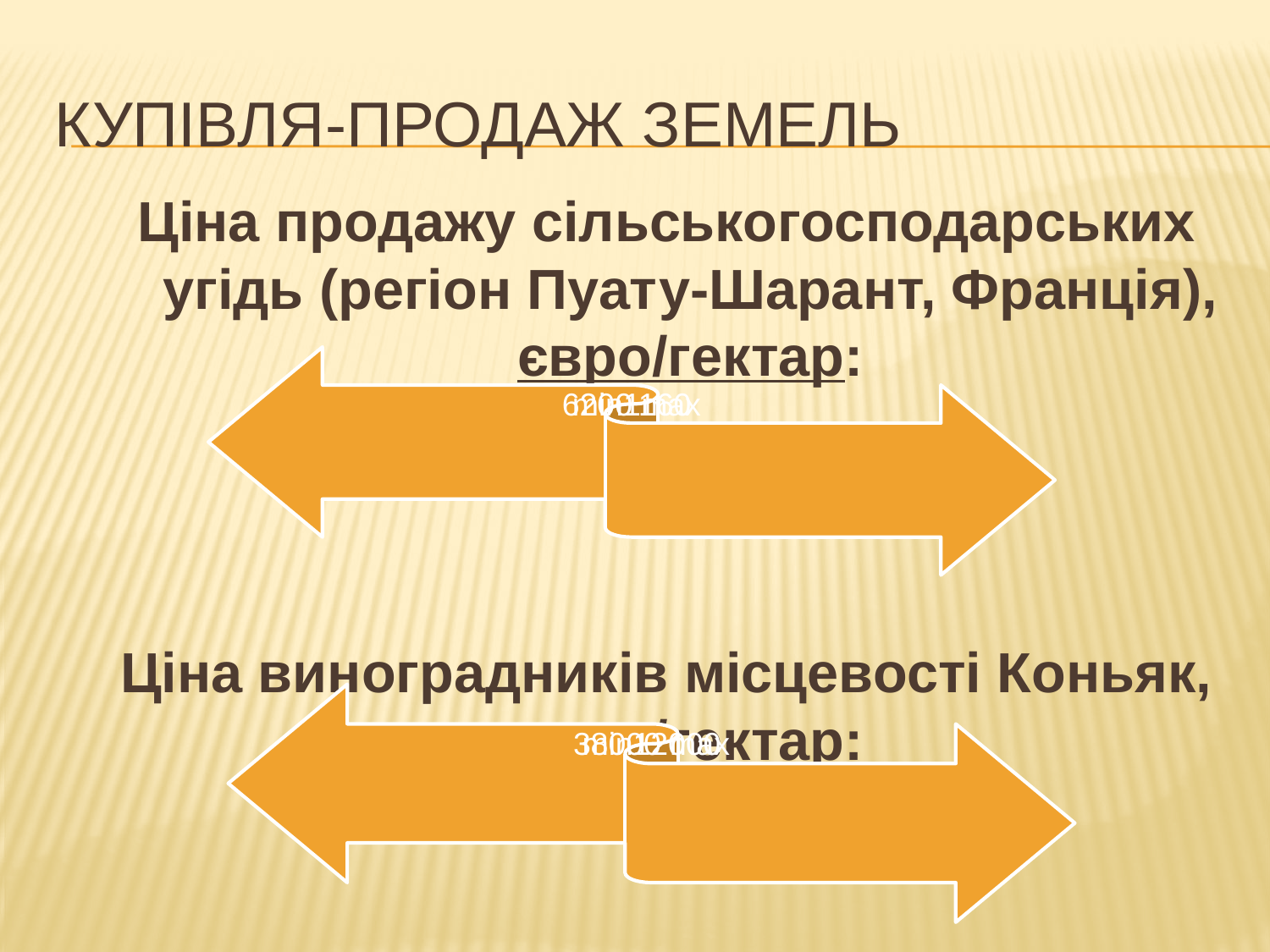

# Купівля-продаж земель
Ціна продажу сільськогосподарських угідь (регіон Пуату-Шарант, Франція), євро/гектар:

Ціна виноградників місцевості Коньяк, євро/гектар:

min1160
min12000